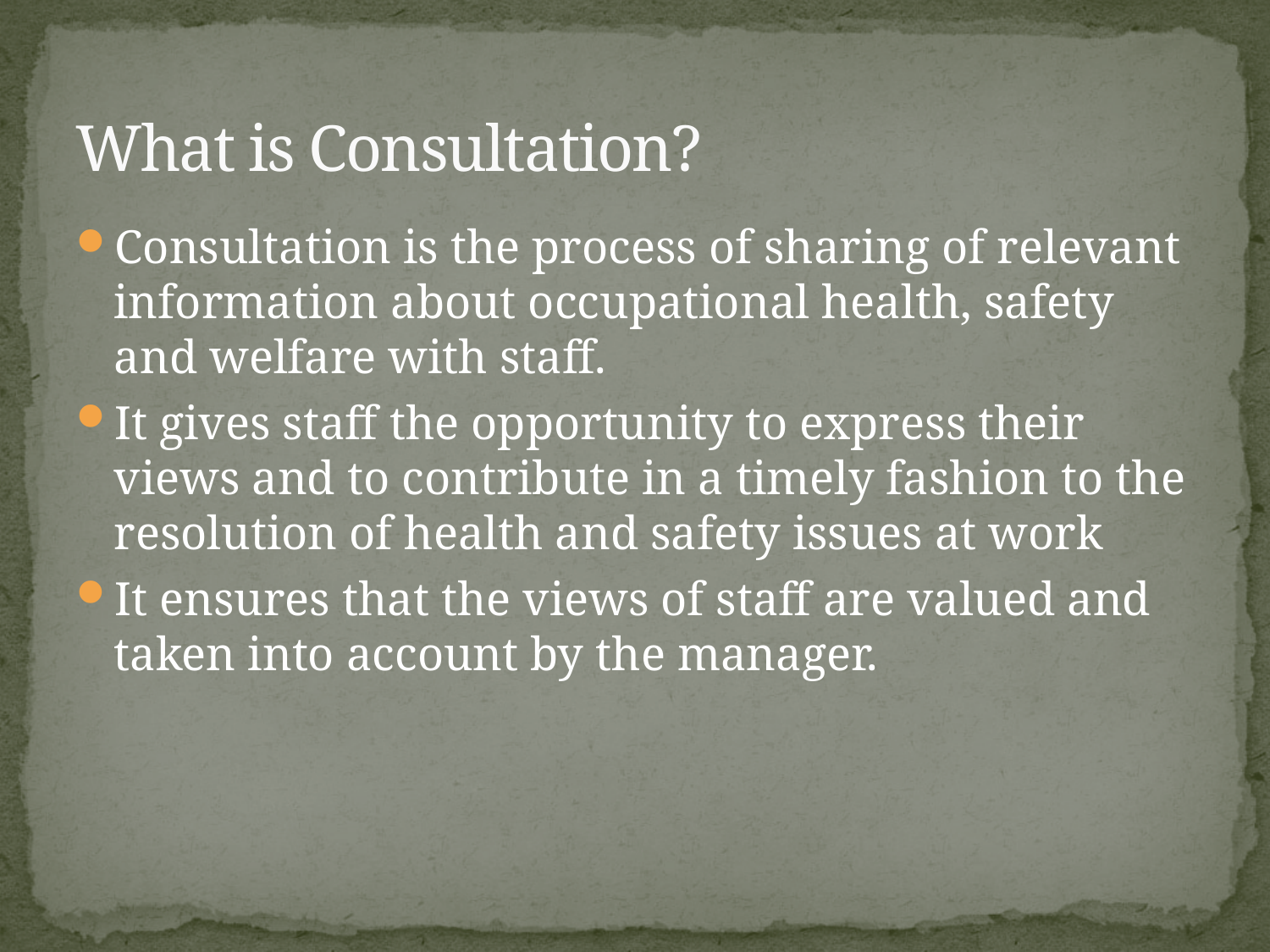

# What is Consultation?
Consultation is the process of sharing of relevant information about occupational health, safety and welfare with staff.
It gives staff the opportunity to express their views and to contribute in a timely fashion to the resolution of health and safety issues at work
It ensures that the views of staff are valued and taken into account by the manager.